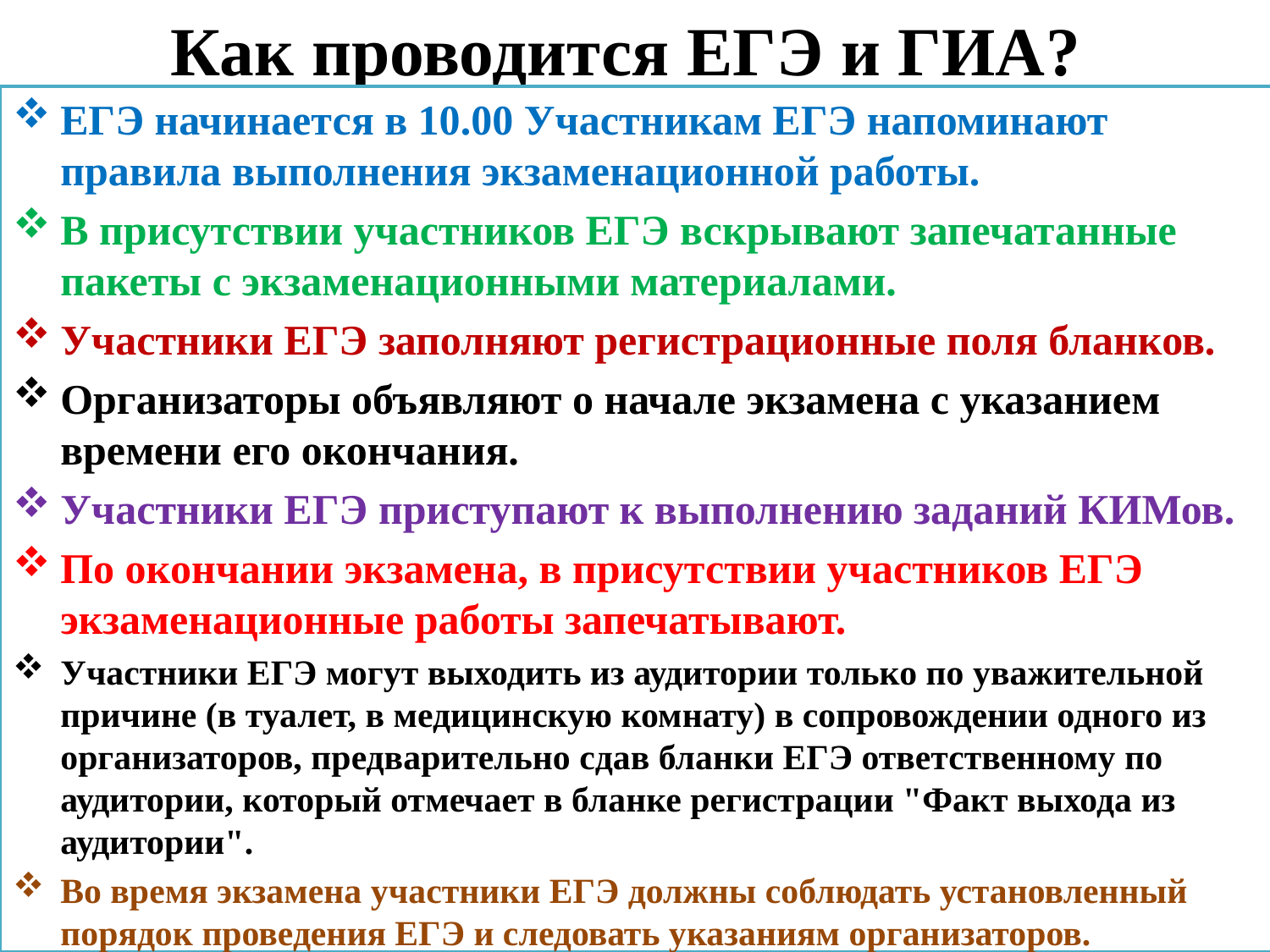

# Как проводится ЕГЭ и ГИА?
ЕГЭ начинается в 10.00 Участникам ЕГЭ напоминают правила выполнения экзаменационной работы.
В присутствии участников ЕГЭ вскрывают запечатанные пакеты с экзаменационными материалами.
Участники ЕГЭ заполняют регистрационные поля бланков.
Организаторы объявляют о начале экзамена с указанием времени его окончания.
Участники ЕГЭ приступают к выполнению заданий КИМов.
По окончании экзамена, в присутствии участников ЕГЭ экзаменационные работы запечатывают.
Участники ЕГЭ могут выходить из аудитории только по уважительной причине (в туалет, в медицинскую комнату) в сопровождении одного из организаторов, предварительно сдав бланки ЕГЭ ответственному по аудитории, который отмечает в бланке регистрации "Факт выхода из аудитории".
Во время экзамена участники ЕГЭ должны соблюдать установленный порядок проведения ЕГЭ и следовать указаниям организаторов.